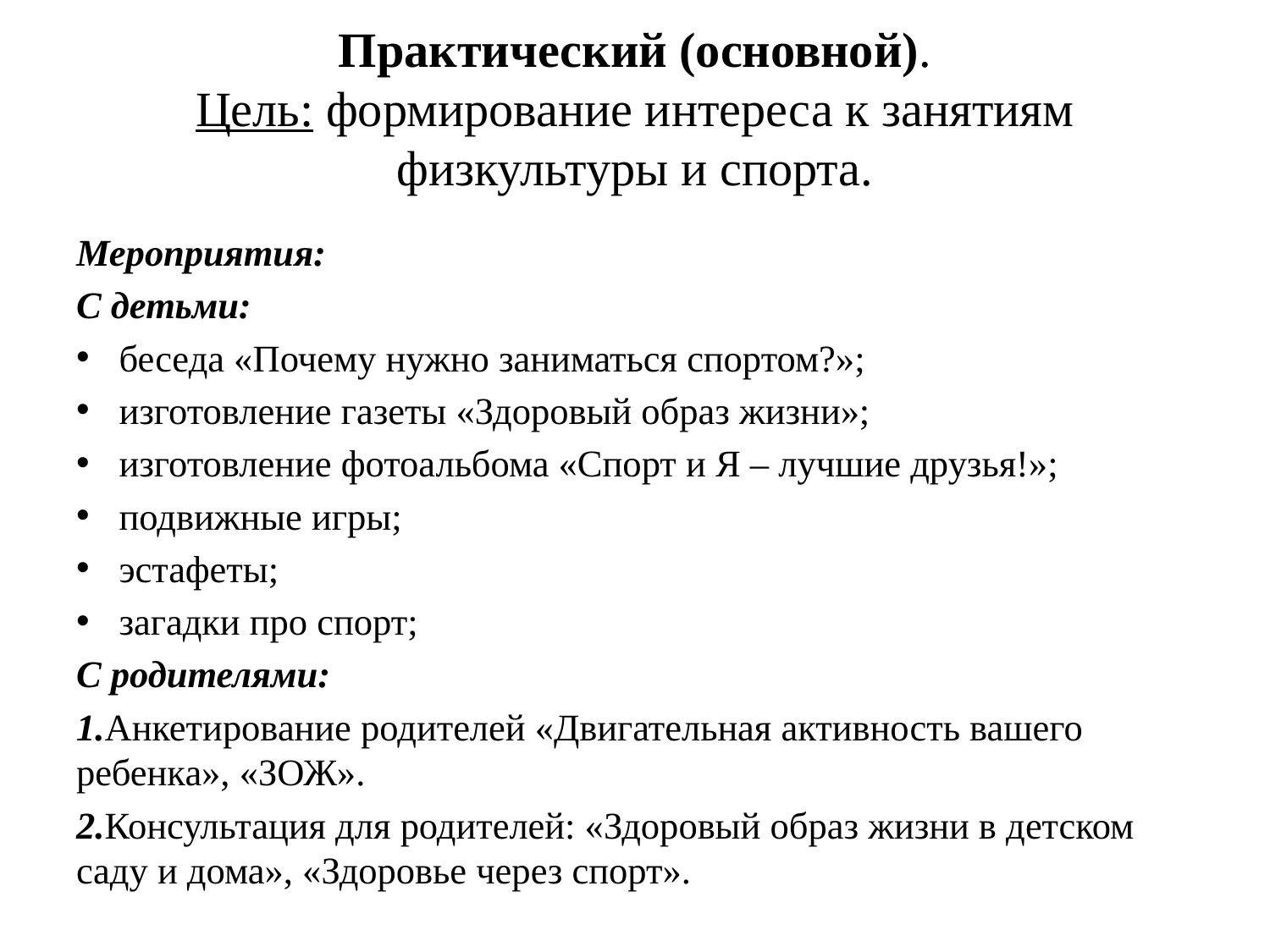

# Практический (основной). Цель: формирование интереса к занятиям физкультуры и спорта.
Мероприятия:
С детьми:
беседа «Почему нужно заниматься спортом?»;
изготовление газеты «Здоровый образ жизни»;
изготовление фотоальбома «Спорт и Я – лучшие друзья!»;
подвижные игры;
эстафеты;
загадки про спорт;
С родителями:
1.Анкетирование родителей «Двигательная активность вашего ребенка», «ЗОЖ».
2.Консультация для родителей: «Здоровый образ жизни в детском саду и дома», «Здоровье через спорт».